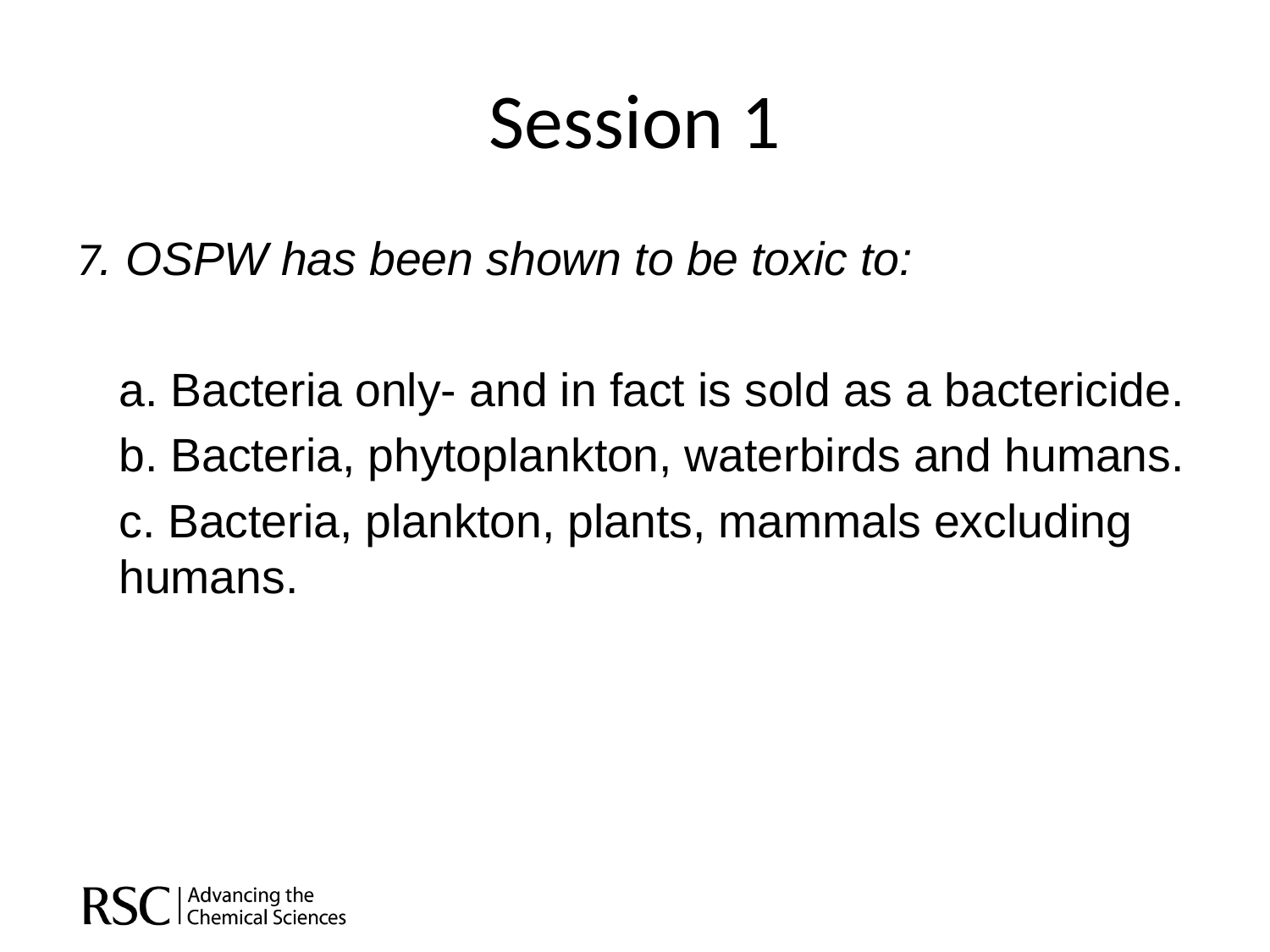

# Session 1
7. OSPW has been shown to be toxic to:

	a. Bacteria only- and in fact is sold as a bactericide.
	b. Bacteria, phytoplankton, waterbirds and humans.
	c. Bacteria, plankton, plants, mammals excluding humans.